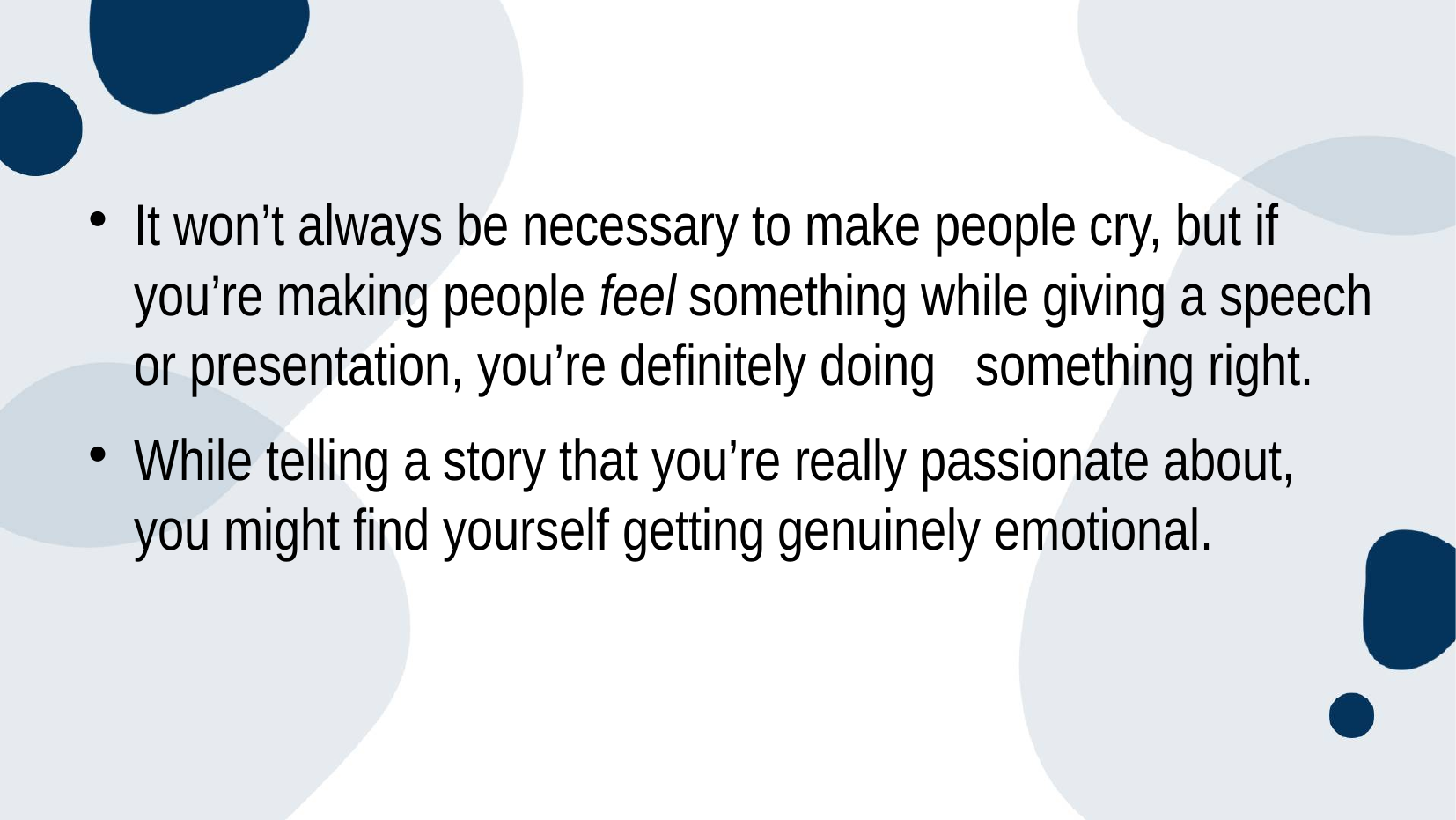

#
It won’t always be necessary to make people cry, but if you’re making people feel something while giving a speech or presentation, you’re definitely doing   something right.
While telling a story that you’re really passionate about, you might find yourself getting genuinely emotional.